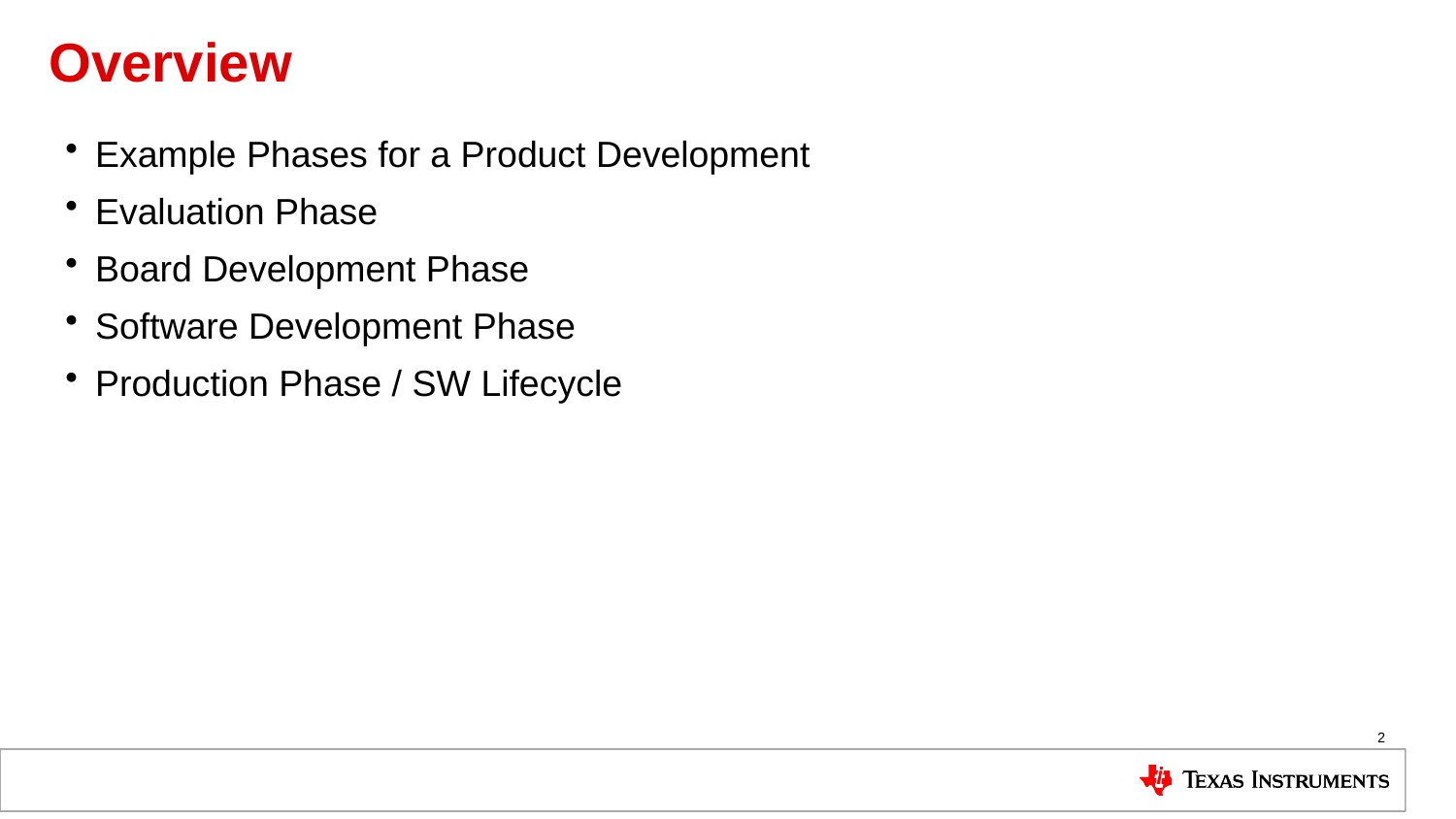

# Overview
Example Phases for a Product Development
Evaluation Phase
Board Development Phase
Software Development Phase
Production Phase / SW Lifecycle
2